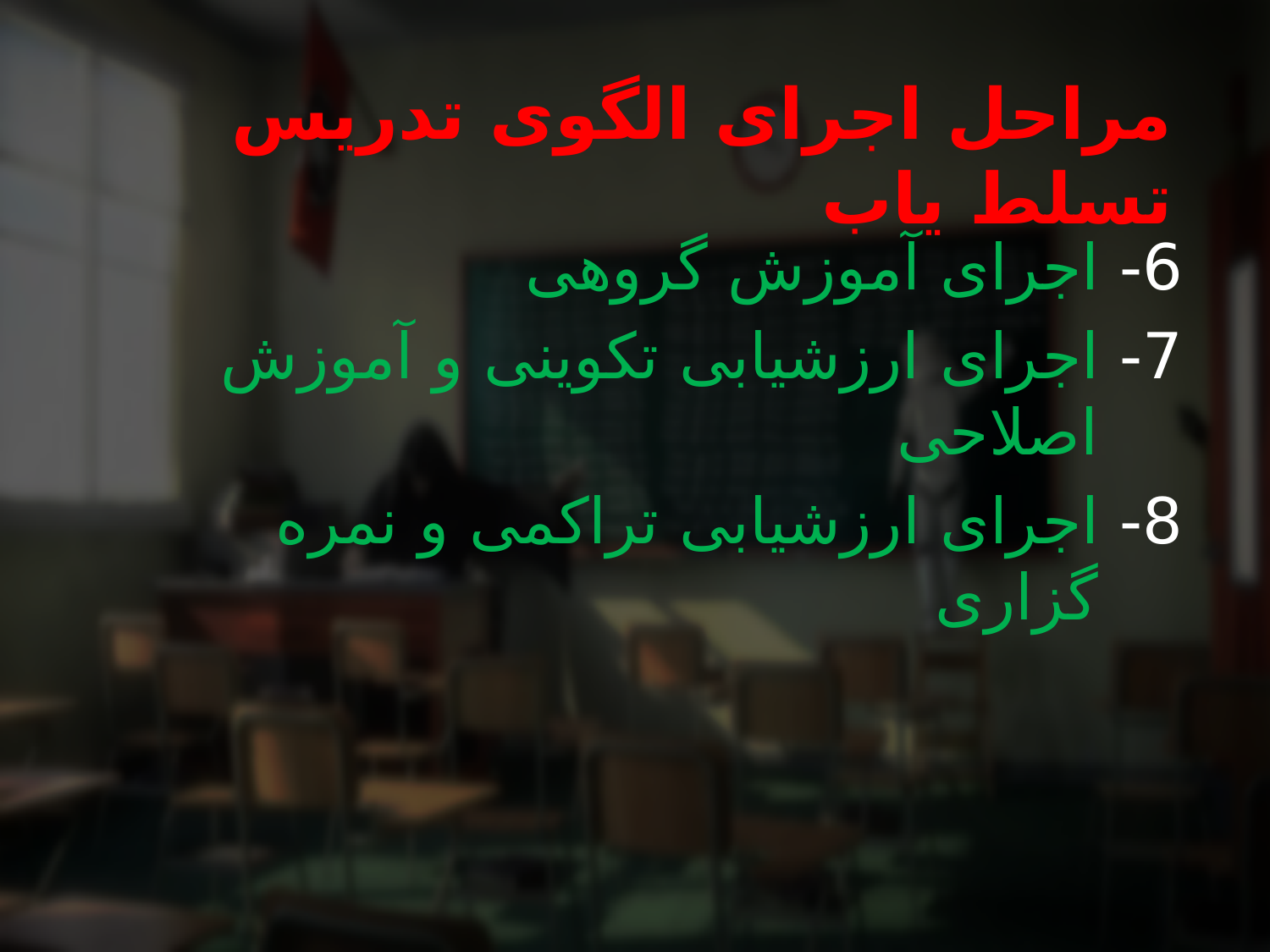

6- اجرای آموزش گروهی
7- اجرای ارزشیابی تکوینی و آموزش اصلاحی
8- اجرای ارزشیابی تراکمی و نمره گزاری
# مراحل اجرای الگوی تدریس تسلط یاب